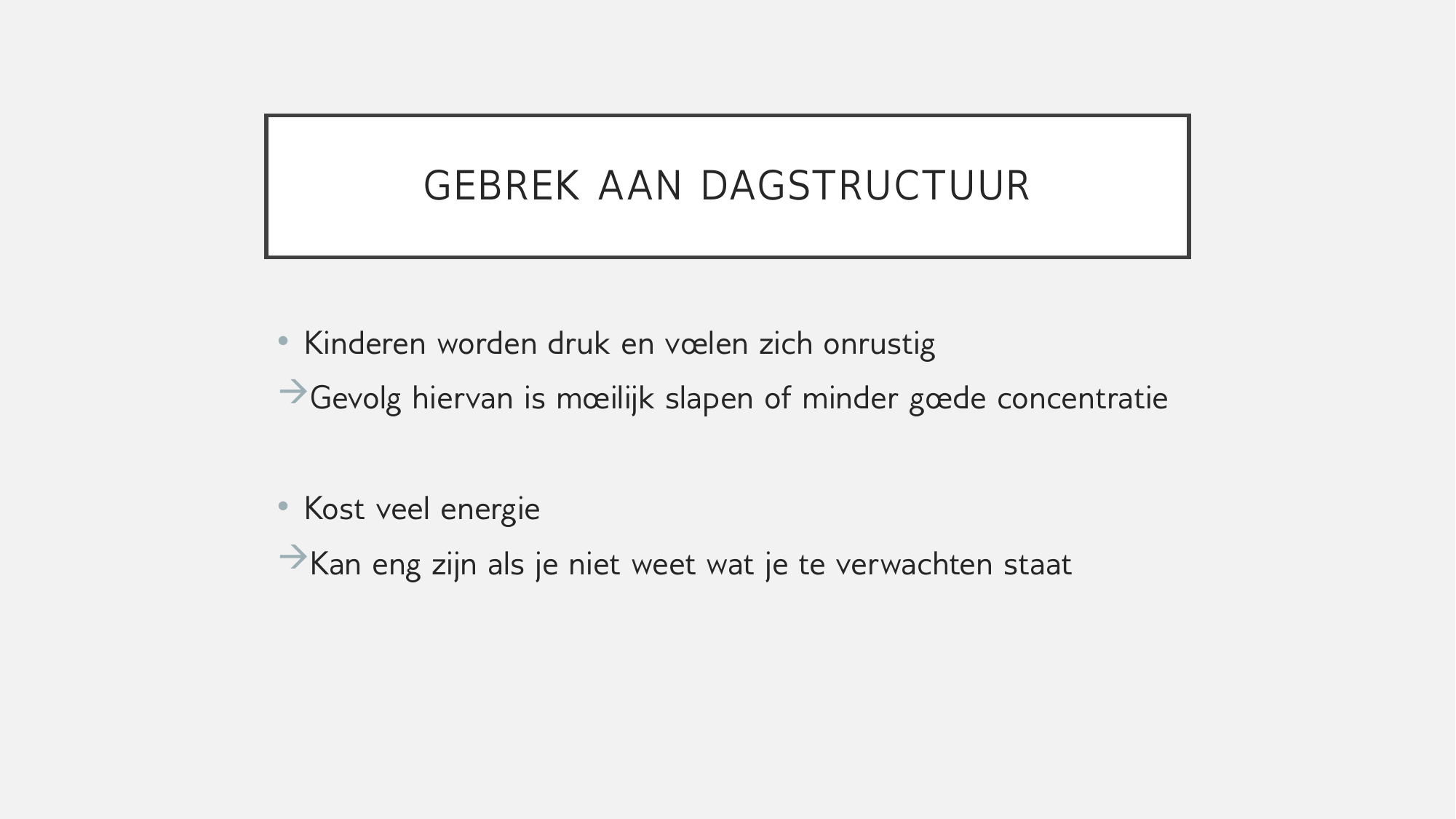

# Gebrek aan dagstructuur
Kinderen worden druk en voelen zich onrustig
Gevolg hiervan is moeilijk slapen of minder goede concentratie

Kost veel energie
Kan eng zijn als je niet weet wat je te verwachten staat